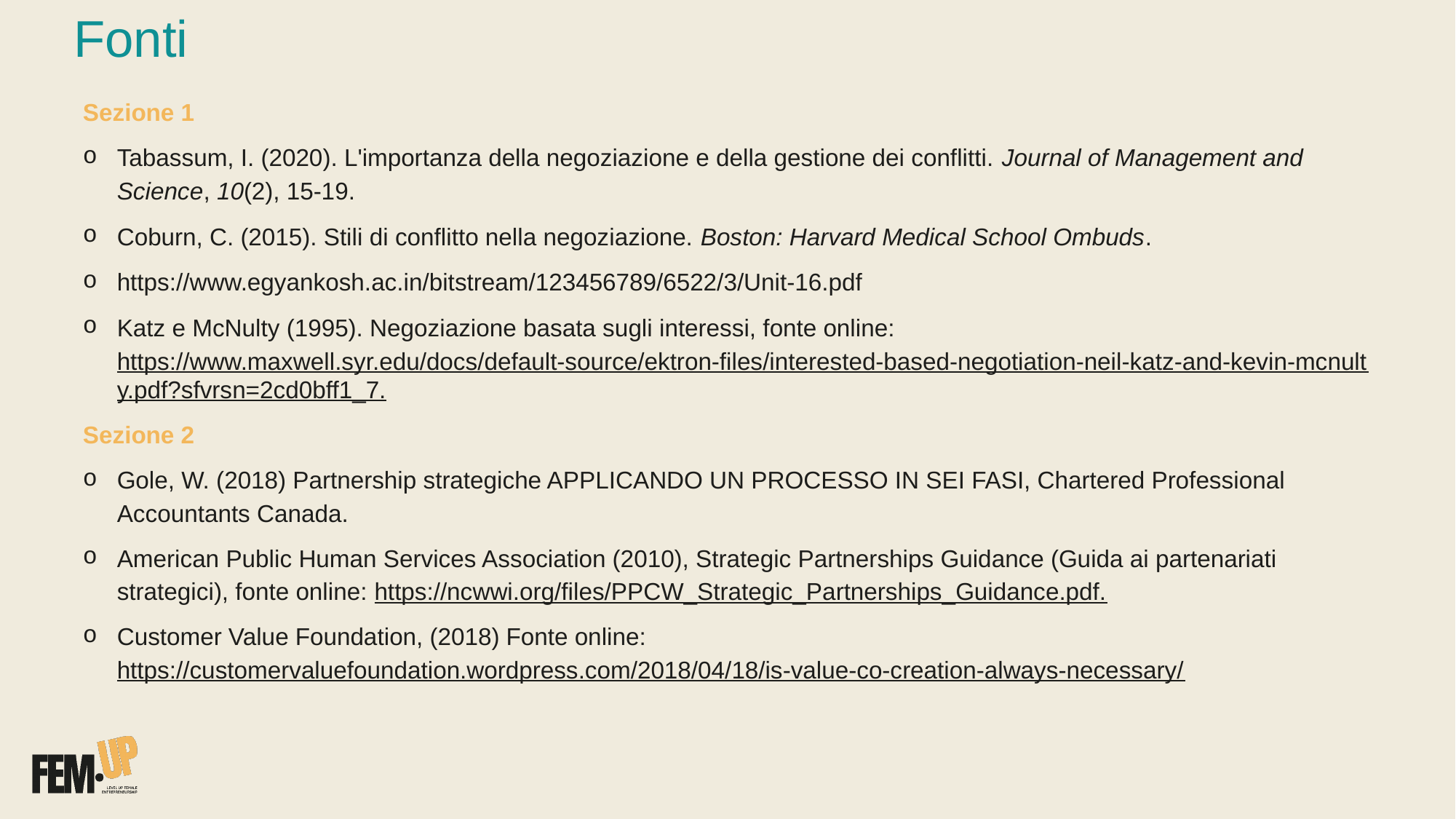

# Fonti
Sezione 1
Tabassum, I. (2020). L'importanza della negoziazione e della gestione dei conflitti. Journal of Management and Science, 10(2), 15-19.
Coburn, C. (2015). Stili di conflitto nella negoziazione. Boston: Harvard Medical School Ombuds.
https://www.egyankosh.ac.in/bitstream/123456789/6522/3/Unit-16.pdf
Katz e McNulty (1995). Negoziazione basata sugli interessi, fonte online: https://www.maxwell.syr.edu/docs/default-source/ektron-files/interested-based-negotiation-neil-katz-and-kevin-mcnulty.pdf?sfvrsn=2cd0bff1_7.
Sezione 2
Gole, W. (2018) Partnership strategiche APPLICANDO UN PROCESSO IN SEI FASI, Chartered Professional Accountants Canada.
American Public Human Services Association (2010), Strategic Partnerships Guidance (Guida ai partenariati strategici), fonte online: https://ncwwi.org/files/PPCW_Strategic_Partnerships_Guidance.pdf.
Customer Value Foundation, (2018) Fonte online: https://customervaluefoundation.wordpress.com/2018/04/18/is-value-co-creation-always-necessary/